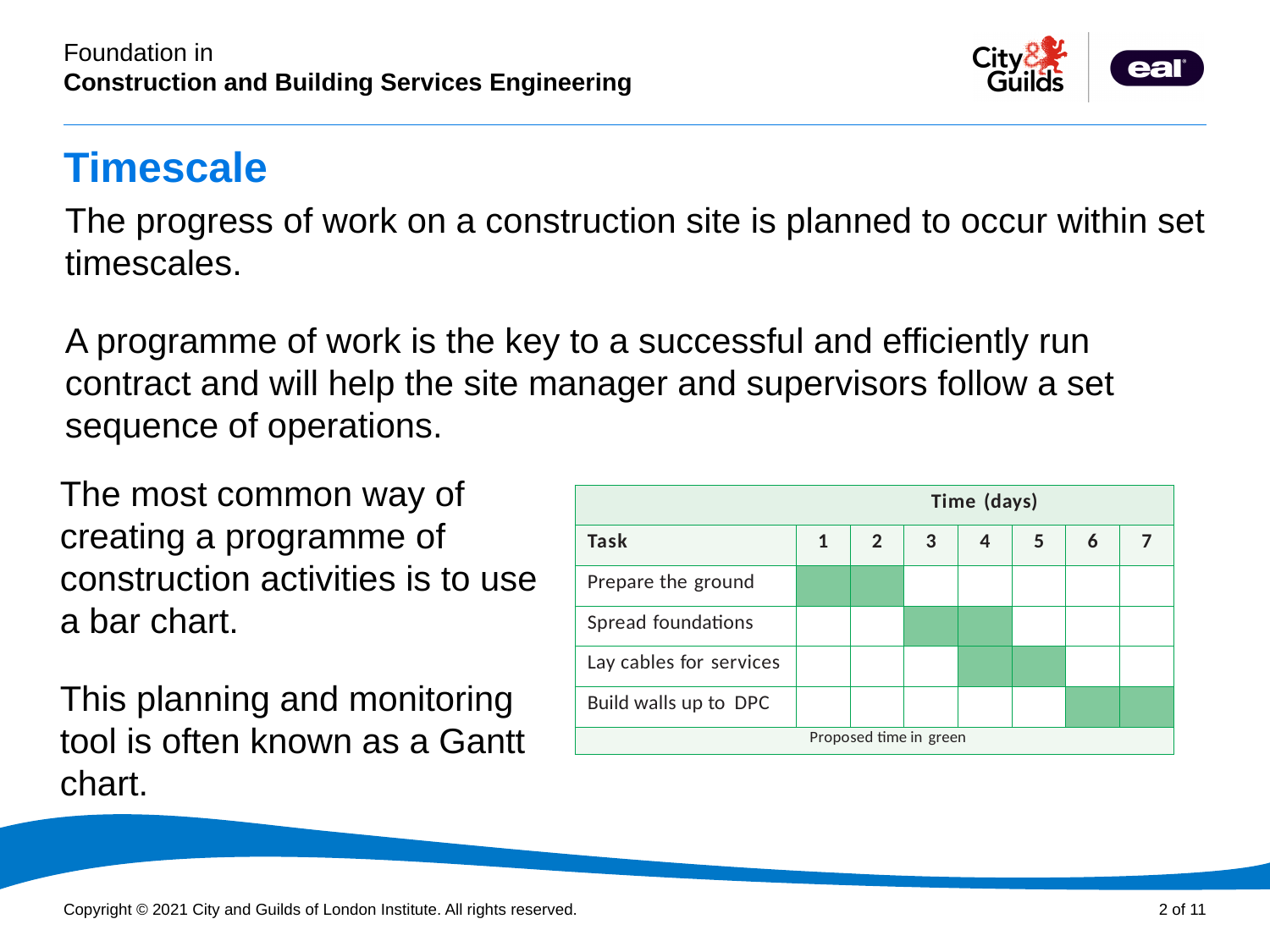

# Timescale
The progress of work on a construction site is planned to occur within set timescales.
A programme of work is the key to a successful and efficiently run contract and will help the site manager and supervisors follow a set sequence of operations.
The most common way of creating a programme of construction activities is to use a bar chart.
This planning and monitoring tool is often known as a Gantt chart.

| Time (days) |  |  |  |  |  |  |  |
| --- | --- | --- | --- | --- | --- | --- | --- |
| Task | 1 | 2 | 3 | 4 | 5 | 6 | 7 |
| Prepare the ground |  |  |  |  |  |  |  |
| Spread foundations |  |  |  |  |  |  |  |
| Lay cables for services |  |  |  |  |  |  |  |
| Build walls up to DPC |  |  |  |  |  |  |  |
| Proposed time in green |  |  |  |  |  |  |  |